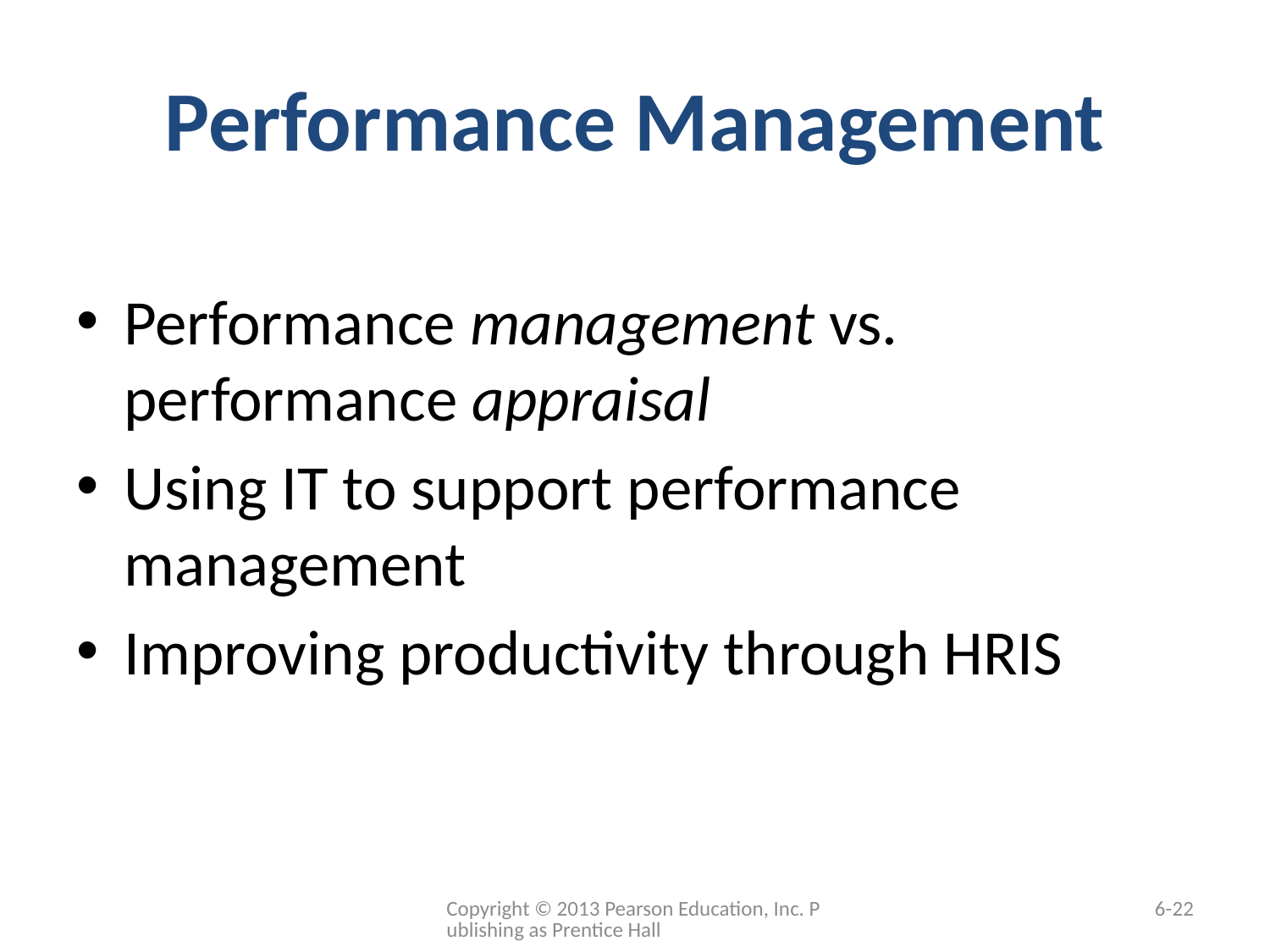

# Performance Management
Performance management vs. performance appraisal
Using IT to support performance management
Improving productivity through HRIS
Copyright © 2013 Pearson Education, Inc. Publishing as Prentice Hall
6-22